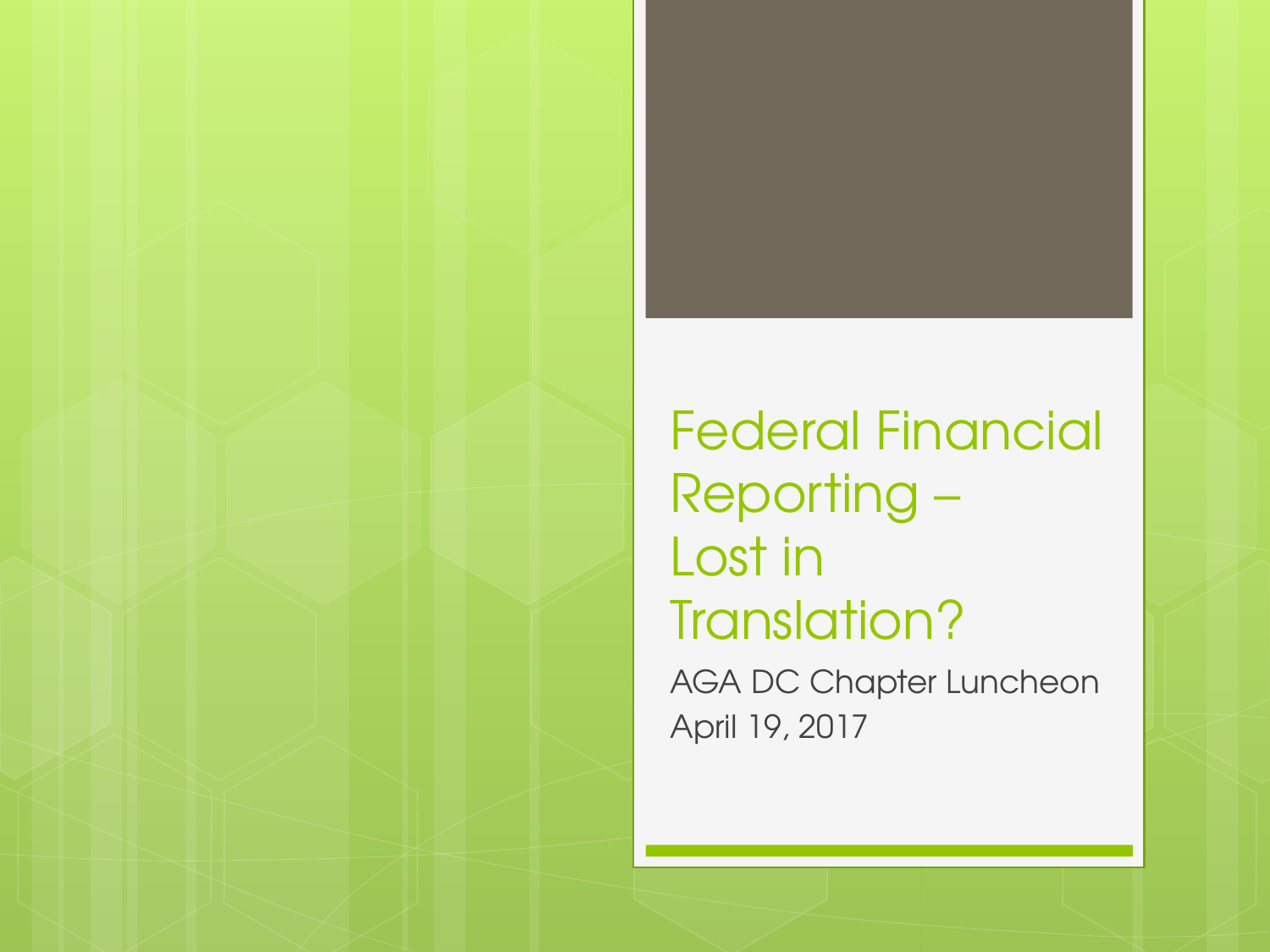

# Federal Financial Reporting – Lost in Translation?
AGA DC Chapter Luncheon
April 19, 2017